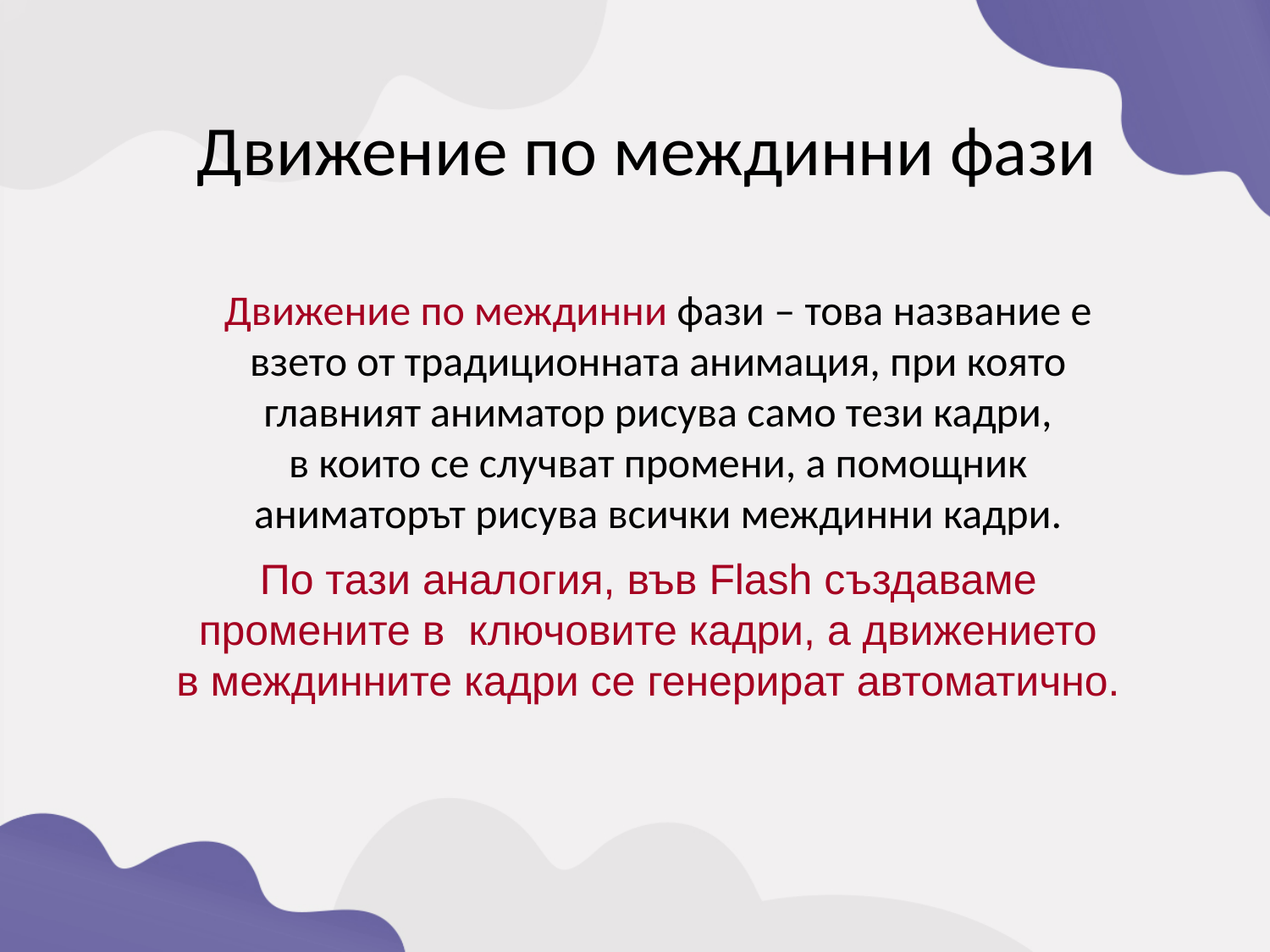

Движение по междинни фази

Движение по междинни фази – това название е
взето от традиционната анимация, при която
главният аниматор рисува само тези кадри,
в които се случват промени, а помощник
аниматорът рисува всички междинни кадри.
По тази аналогия, във Flash създаваме
промените в  ключовите кадри, а движението
в междинните кадри се генерират автоматично.